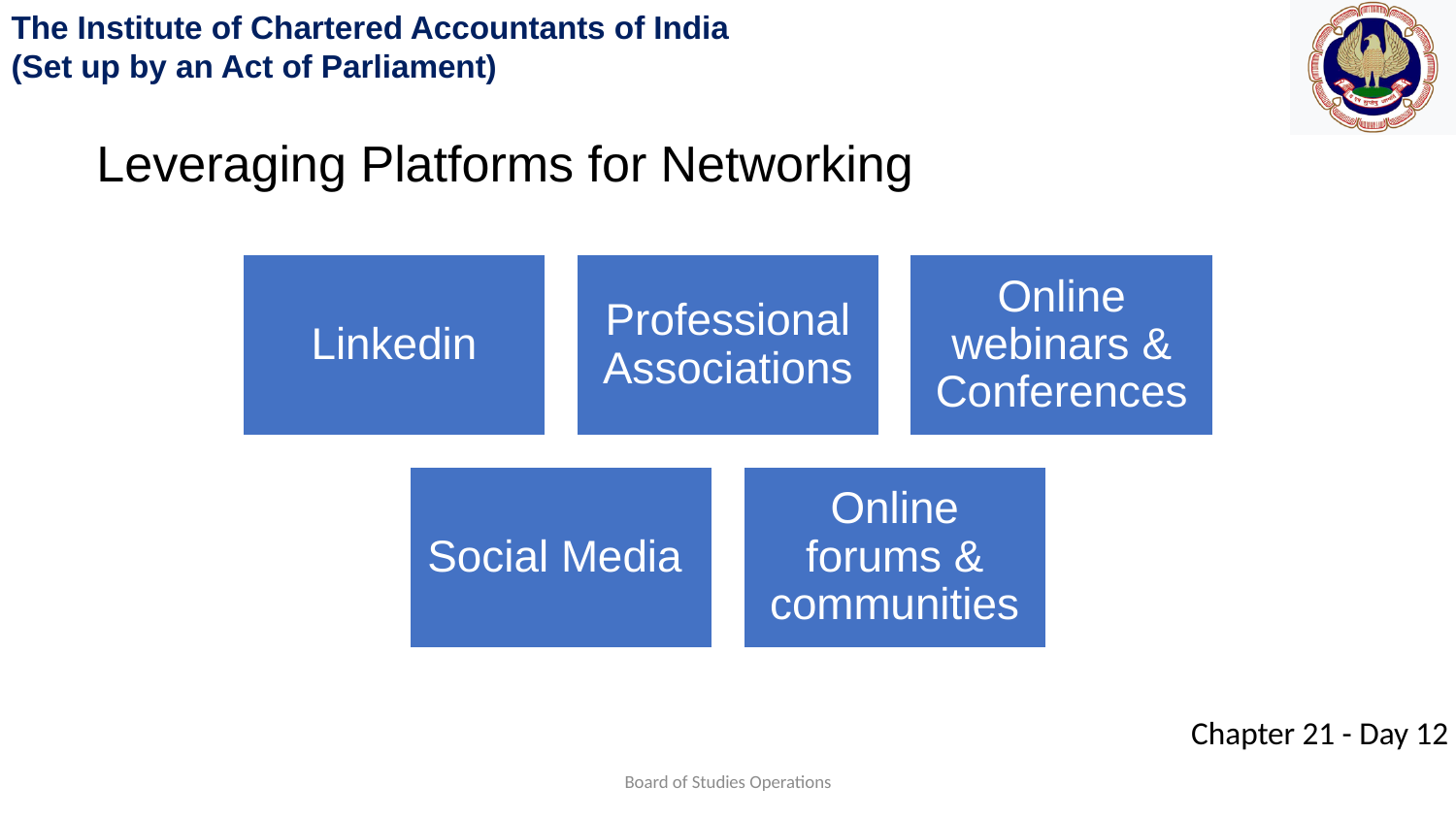

Leveraging Platforms for Networking

Linkedin
Professional Associations
Online webinars & Conferences
Social Media
Online forums & communities
Board of Studies Operations